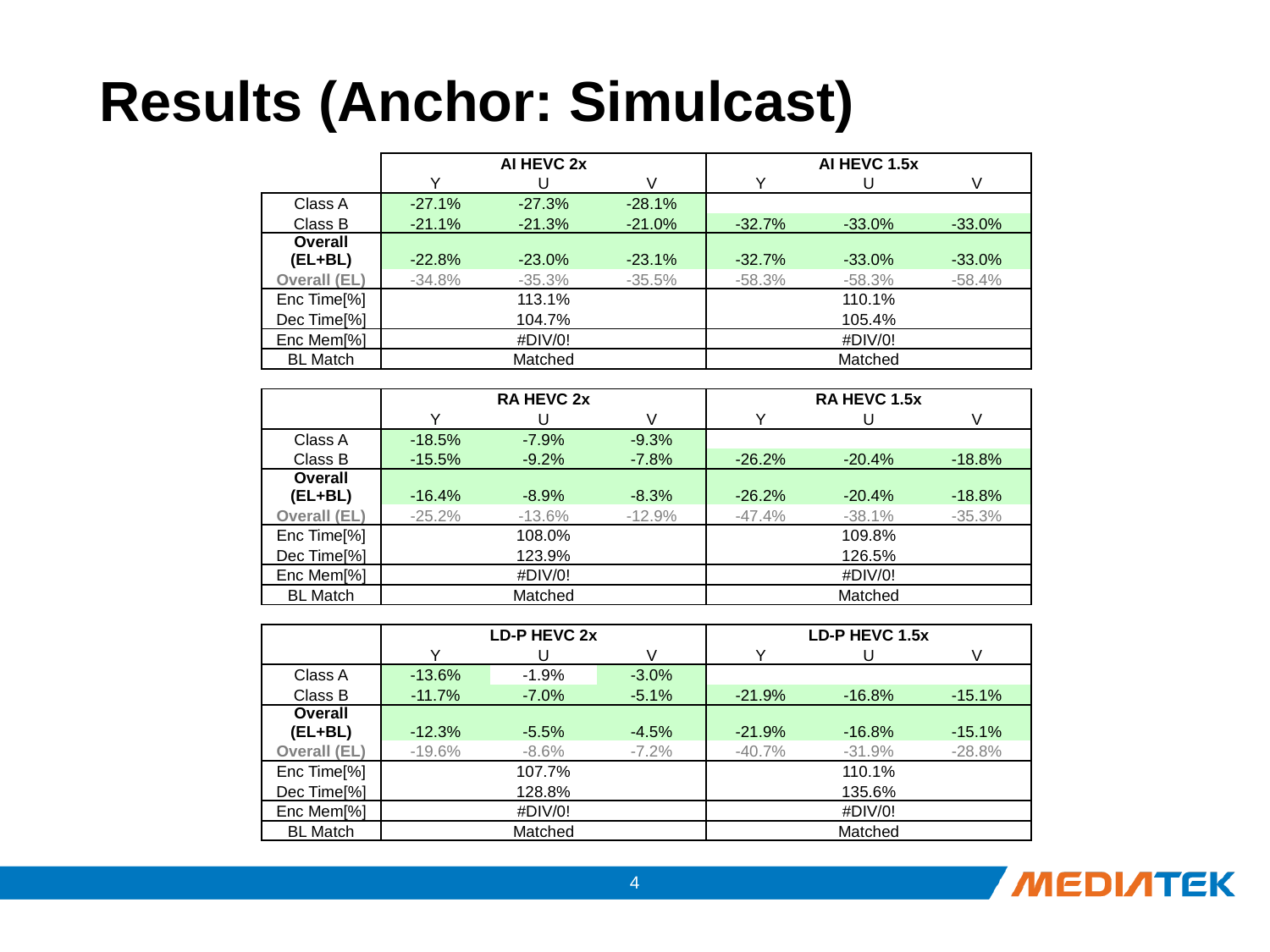

# Results (Anchor: Simulcast)
|  | AI HEVC 2x |  |  | AI HEVC 1.5x |  |  |
| --- | --- | --- | --- | --- | --- | --- |
|  | Y | U | V | Y | U | V |
| Class A | -27.1% | -27.3% | -28.1% |  |  |  |
| Class B | -21.1% | -21.3% | -21.0% | -32.7% | -33.0% | -33.0% |
| Overall (EL+BL) | -22.8% | -23.0% | -23.1% | -32.7% | -33.0% | -33.0% |
| Overall (EL) | -34.8% | -35.3% | -35.5% | -58.3% | -58.3% | -58.4% |
| Enc Time[%] | 113.1% |  |  | 110.1% |  |  |
| Dec Time[%] | 104.7% |  |  | 105.4% |  |  |
| Enc Mem[%] | #DIV/0! |  |  | #DIV/0! |  |  |
| BL Match | Matched |  |  | Matched |  |  |
|  |  |  |  |  |  |  |
|  | RA HEVC 2x |  |  | RA HEVC 1.5x |  |  |
|  | Y | U | V | Y | U | V |
| Class A | -18.5% | -7.9% | -9.3% |  |  |  |
| Class B | -15.5% | -9.2% | -7.8% | -26.2% | -20.4% | -18.8% |
| Overall (EL+BL) | -16.4% | -8.9% | -8.3% | -26.2% | -20.4% | -18.8% |
| Overall (EL) | -25.2% | -13.6% | -12.9% | -47.4% | -38.1% | -35.3% |
| Enc Time[%] | 108.0% |  |  | 109.8% |  |  |
| Dec Time[%] | 123.9% |  |  | 126.5% |  |  |
| Enc Mem[%] | #DIV/0! |  |  | #DIV/0! |  |  |
| BL Match | Matched |  |  | Matched |  |  |
|  |  |  |  |  |  |  |
|  | LD-P HEVC 2x |  |  | LD-P HEVC 1.5x |  |  |
|  | Y | U | V | Y | U | V |
| Class A | -13.6% | -1.9% | -3.0% |  |  |  |
| Class B | -11.7% | -7.0% | -5.1% | -21.9% | -16.8% | -15.1% |
| Overall (EL+BL) | -12.3% | -5.5% | -4.5% | -21.9% | -16.8% | -15.1% |
| Overall (EL) | -19.6% | -8.6% | -7.2% | -40.7% | -31.9% | -28.8% |
| Enc Time[%] | 107.7% |  |  | 110.1% |  |  |
| Dec Time[%] | 128.8% |  |  | 135.6% |  |  |
| Enc Mem[%] | #DIV/0! |  |  | #DIV/0! |  |  |
| BL Match | Matched |  |  | Matched |  |  |
4